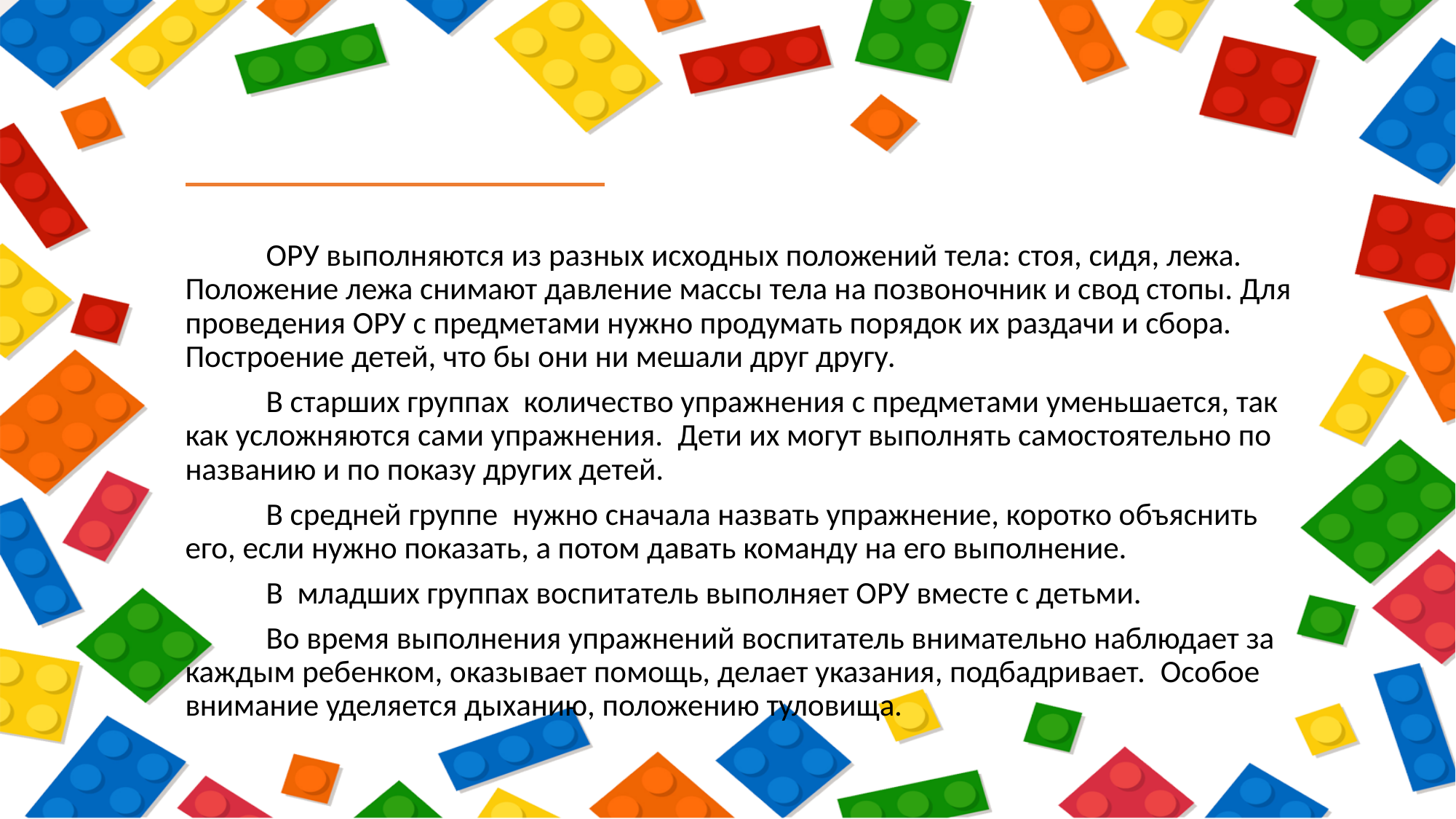

ОРУ выполняются из разных исходных положений тела: стоя, сидя, лежа. Положение лежа снимают давление массы тела на позвоночник и свод стопы. Для проведения ОРУ с предметами нужно продумать порядок их раздачи и сбора. Построение детей, что бы они ни мешали друг другу.
	В старших группах  количество упражнения с предметами уменьшается, так как усложняются сами упражнения.  Дети их могут выполнять самостоятельно по названию и по показу других детей.
	В средней группе  нужно сначала назвать упражнение, коротко объяснить его, если нужно показать, а потом давать команду на его выполнение.
	В  младших группах воспитатель выполняет ОРУ вместе с детьми.
	Во время выполнения упражнений воспитатель внимательно наблюдает за каждым ребенком, оказывает помощь, делает указания, подбадривает.  Особое внимание уделяется дыханию, положению туловища.